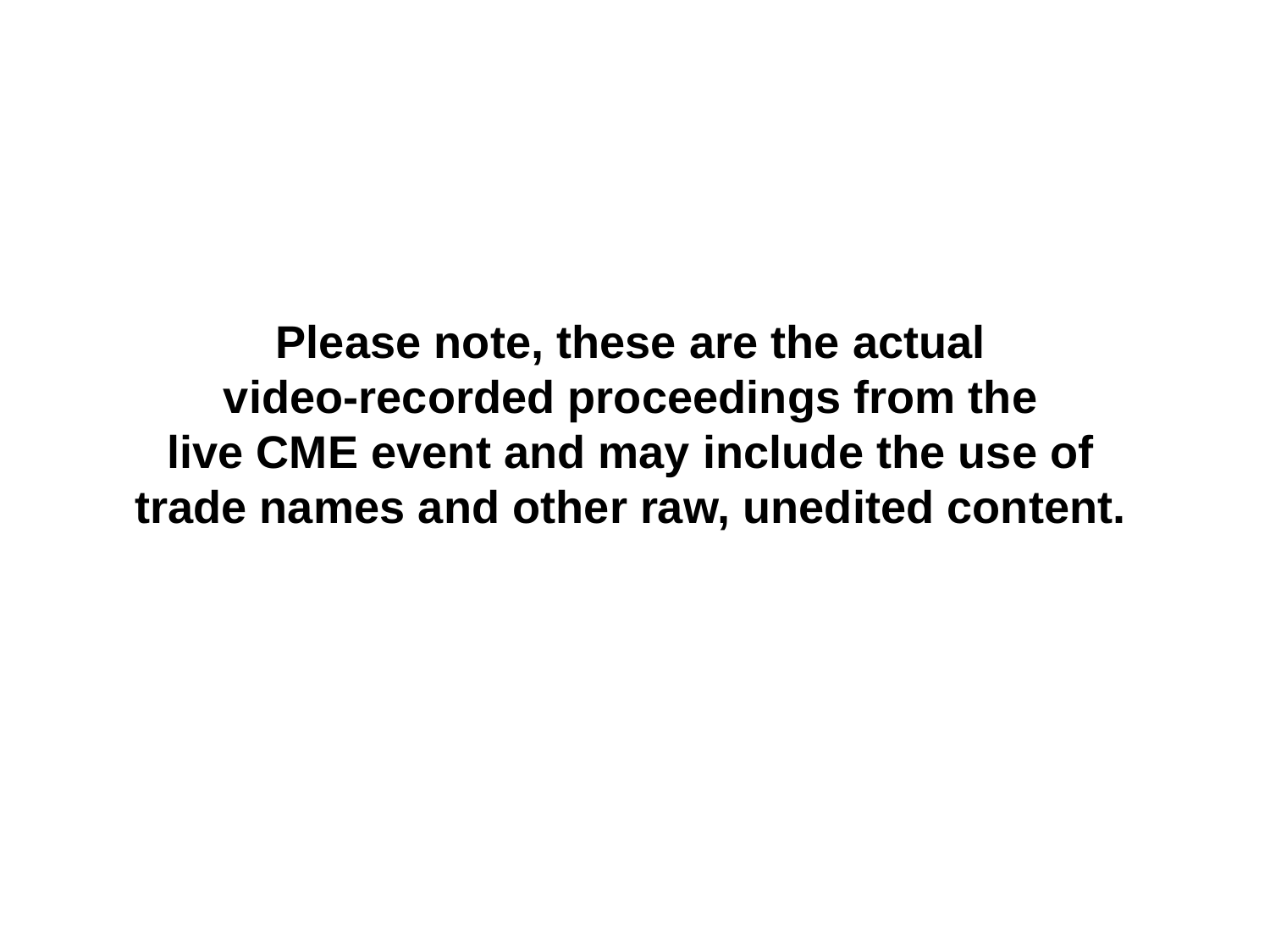

Please note, these are the actual
 video-recorded proceedings from the
live CME event and may include the use of trade names and other raw, unedited content.